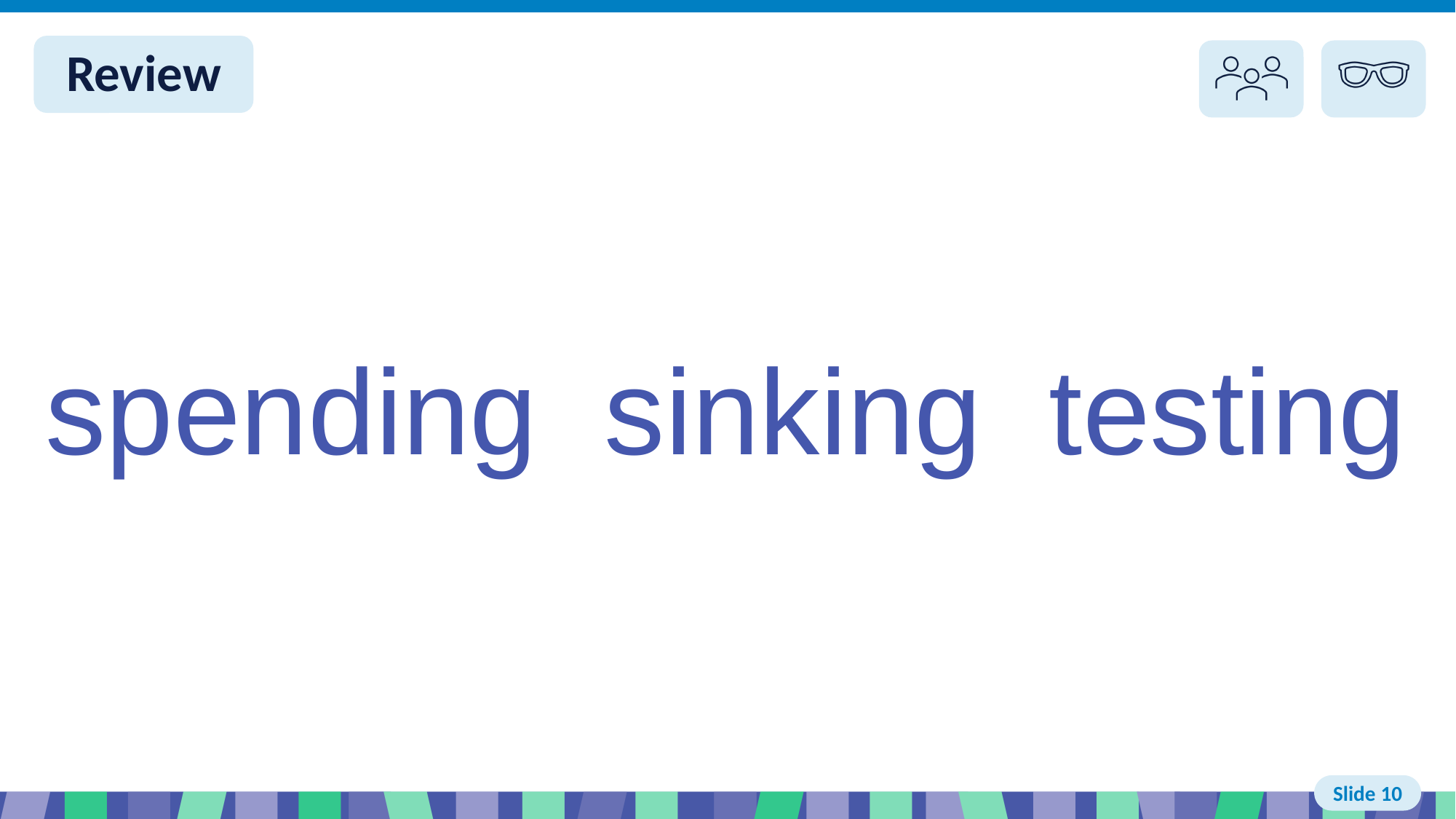

# Slide 10 Review You do
spending  sinking  testing